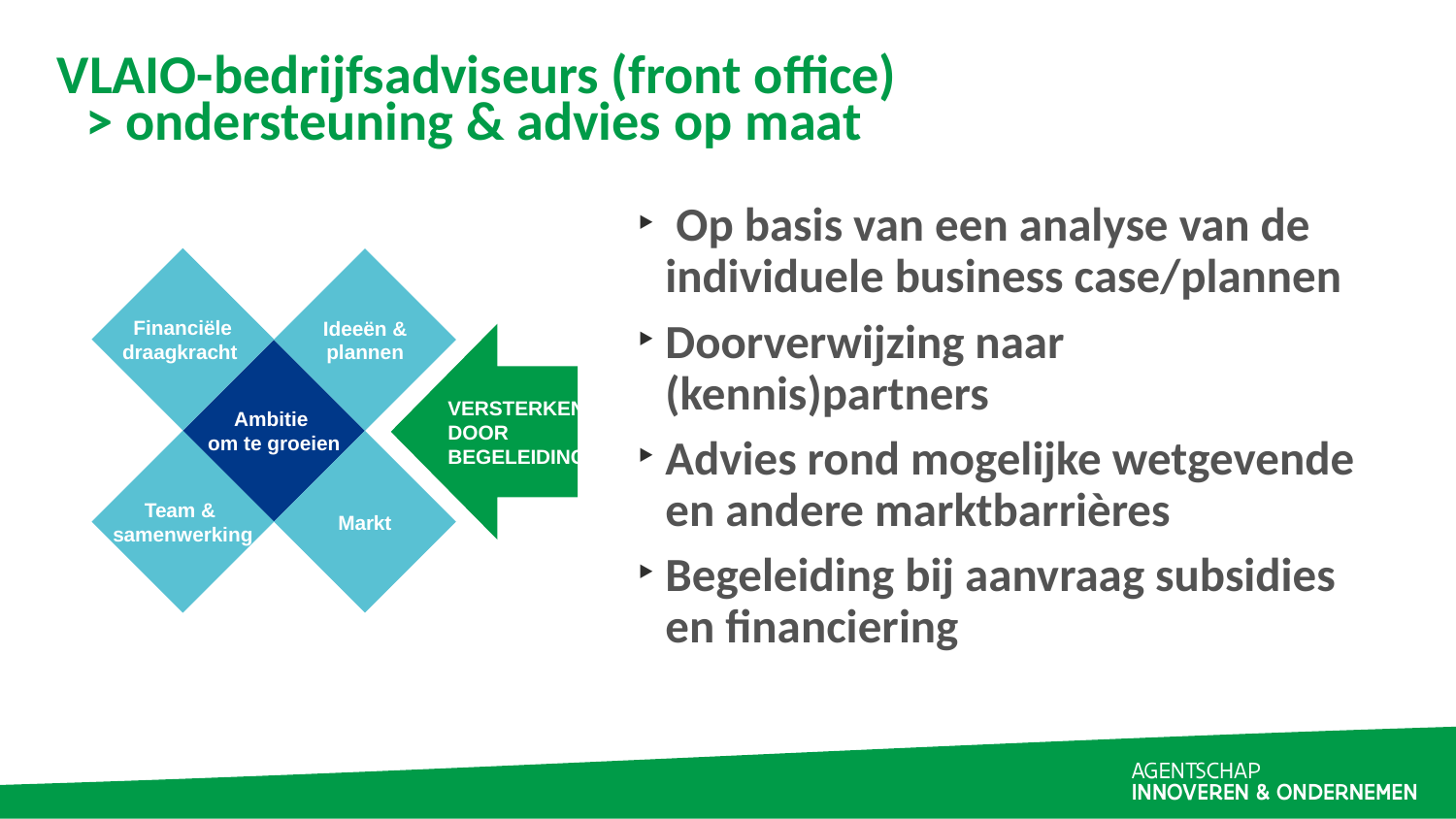

# VLAIO-bedrijfsadviseurs (front office) > ondersteuning & advies op maat
 Op basis van een analyse van de individuele business case/plannen
Doorverwijzing naar (kennis)partners
Advies rond mogelijke wetgevende en andere marktbarrières
Begeleiding bij aanvraag subsidies en financiering

Financiële
draagkracht

Ideeën &
plannen

VERSTERKEN
DOOR
BEGELEIDING

Ambitie
om te groeien

Team &
samenwerking

Markt